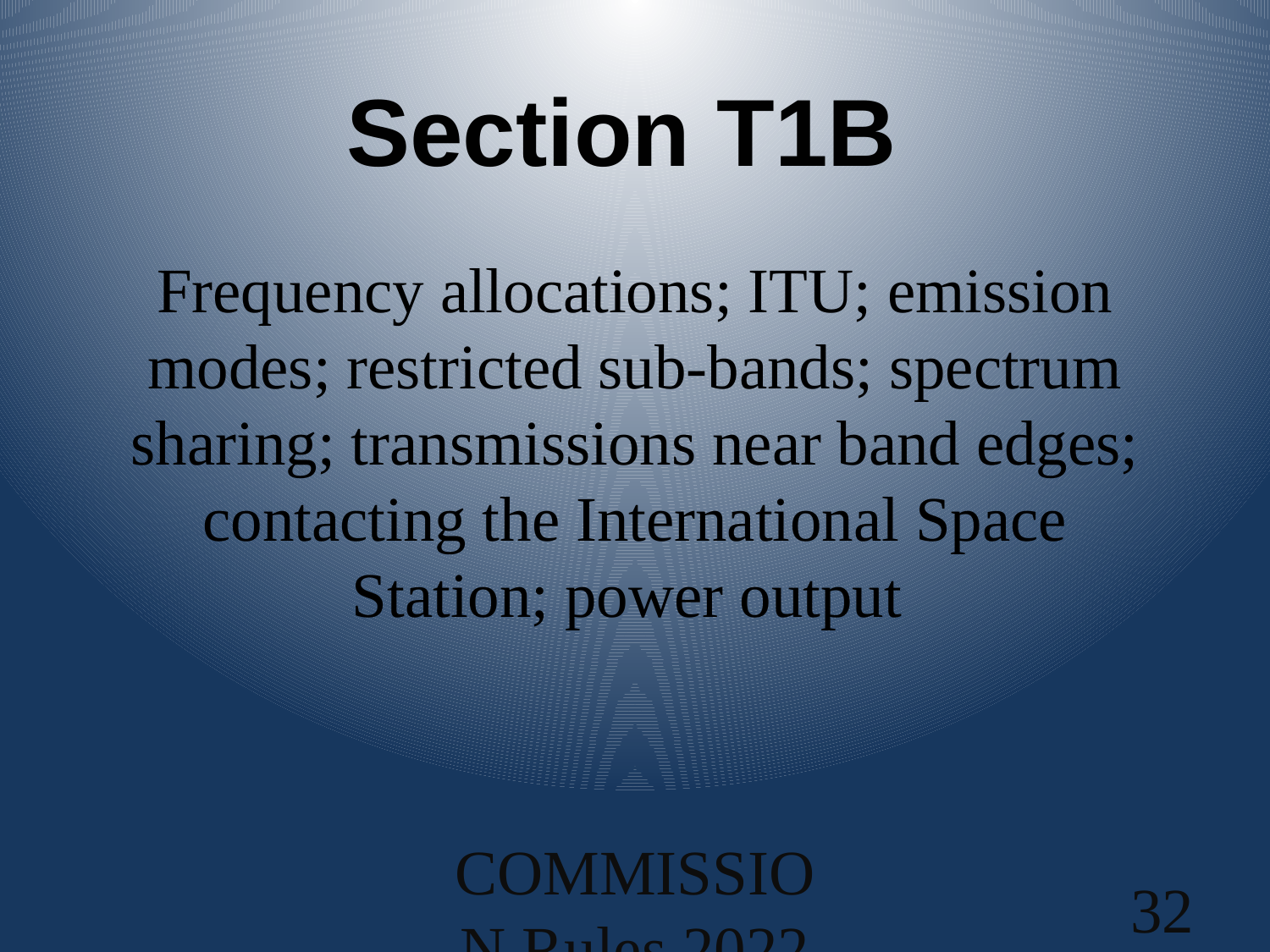

# Section T1B
Frequency allocations; ITU; emission modes; restricted sub-bands; spectrum sharing; transmissions near band edges; contacting the International Space Station; power output
COMMISSION Rules 2022
32